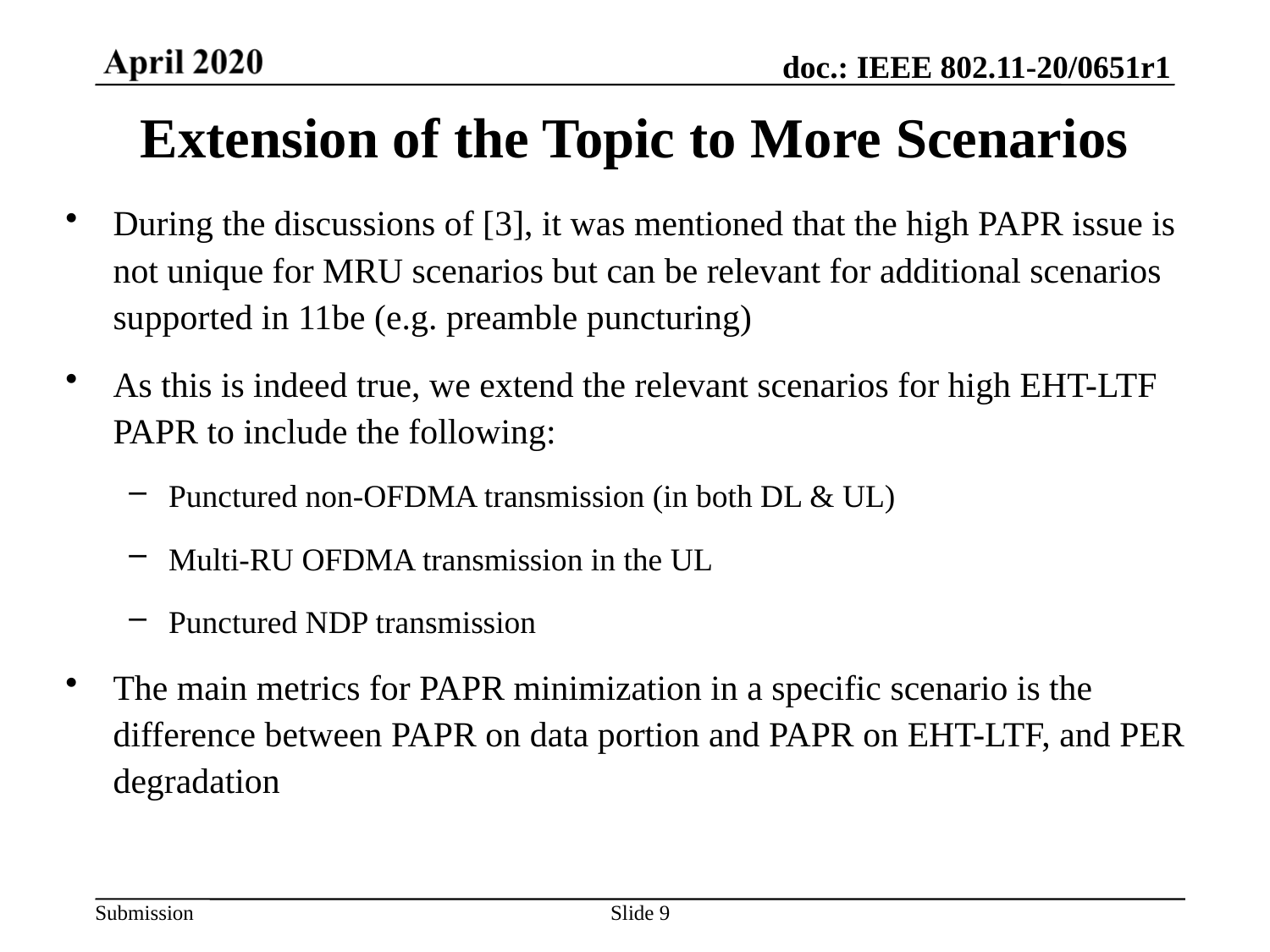

# Extension of the Topic to More Scenarios
During the discussions of [3], it was mentioned that the high PAPR issue is not unique for MRU scenarios but can be relevant for additional scenarios supported in 11be (e.g. preamble puncturing)
As this is indeed true, we extend the relevant scenarios for high EHT-LTF PAPR to include the following:
Punctured non-OFDMA transmission (in both DL & UL)
Multi-RU OFDMA transmission in the UL
Punctured NDP transmission
The main metrics for PAPR minimization in a specific scenario is the difference between PAPR on data portion and PAPR on EHT-LTF, and PER degradation
Slide 9